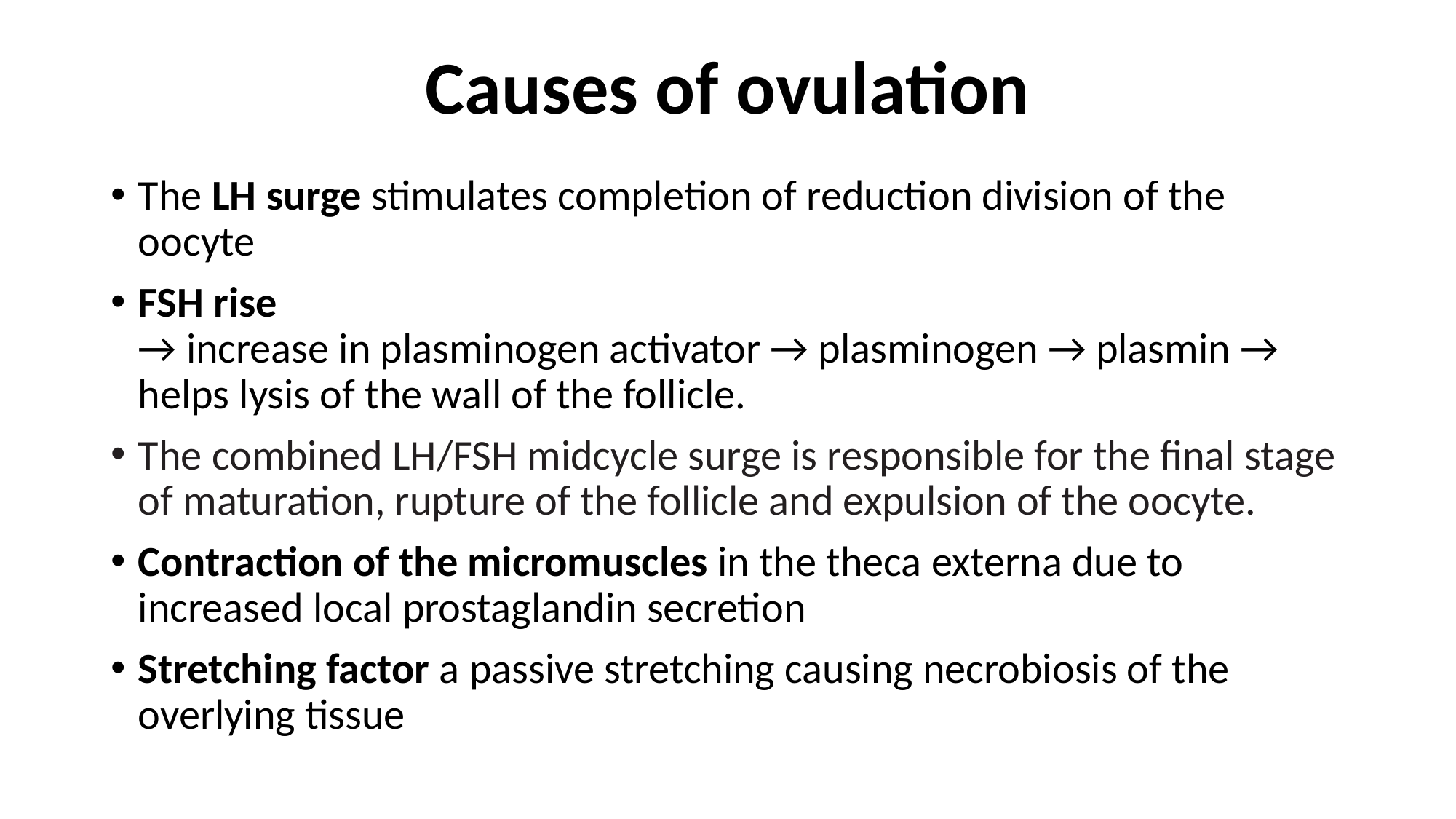

# Causes of ovulation
The LH surge stimulates completion of reduction division of the oocyte
FSH rise
→ increase in plasminogen activator → plasminogen → plasmin → helps lysis of the wall of the follicle.
The combined LH/FSH midcycle surge is responsible for the final stage of maturation, rupture of the follicle and expulsion of the oocyte.
Contraction of the micromuscles in the theca externa due to increased local prostaglandin secretion
Stretching factor a passive stretching causing necrobiosis of the overlying tissue